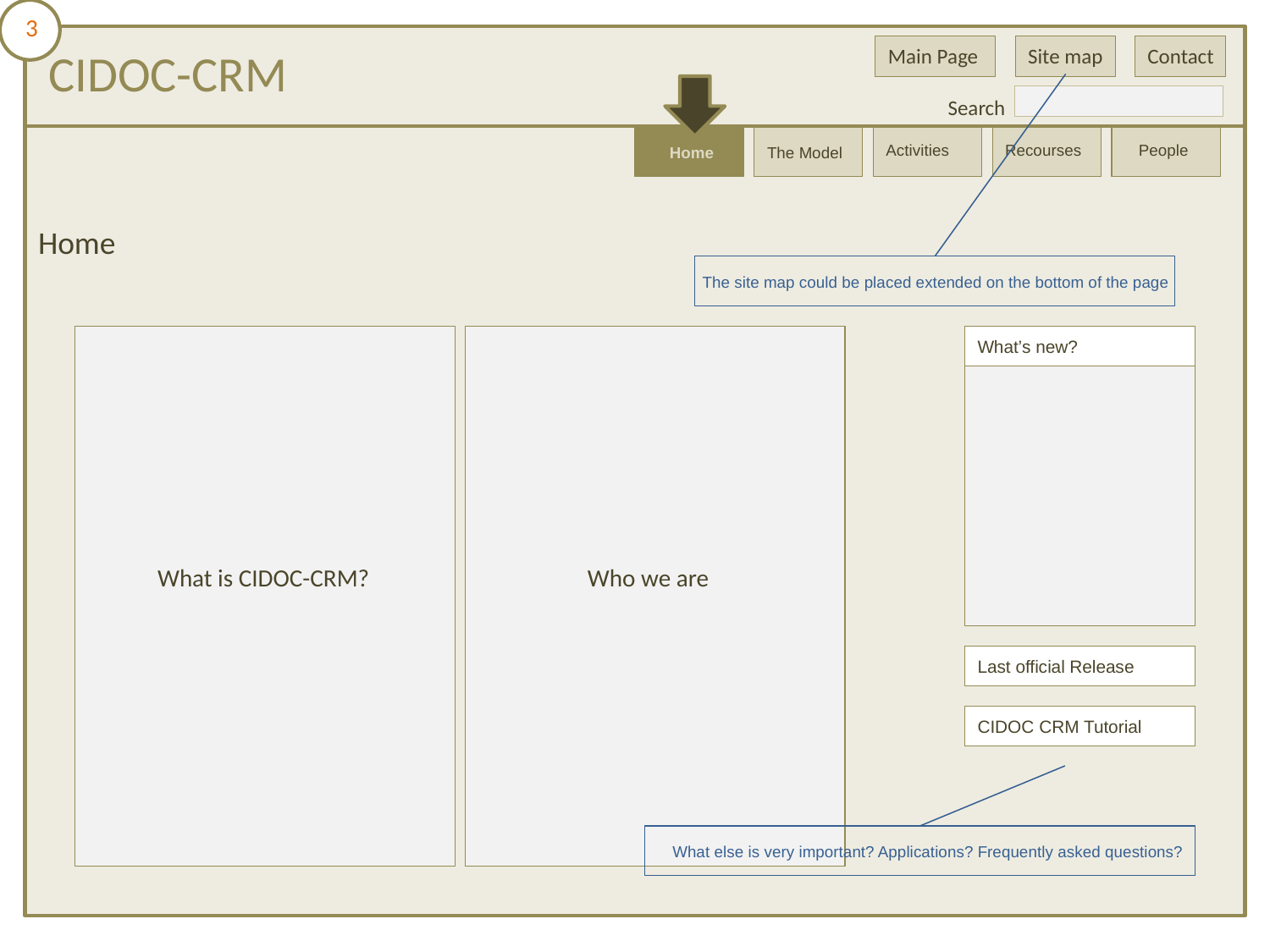

3

CIDOC-CRM

Main Page

Site map

Contact

Search

Activities
Recourses
People
Home
The Model
Home

The site map could be placed extended on the bottom of the page

What’s new?

What is CIDOC-CRM?
Who we are
Last official Release
CIDOC CRM Tutorial

What else is very important? Applications? Frequently asked questions?